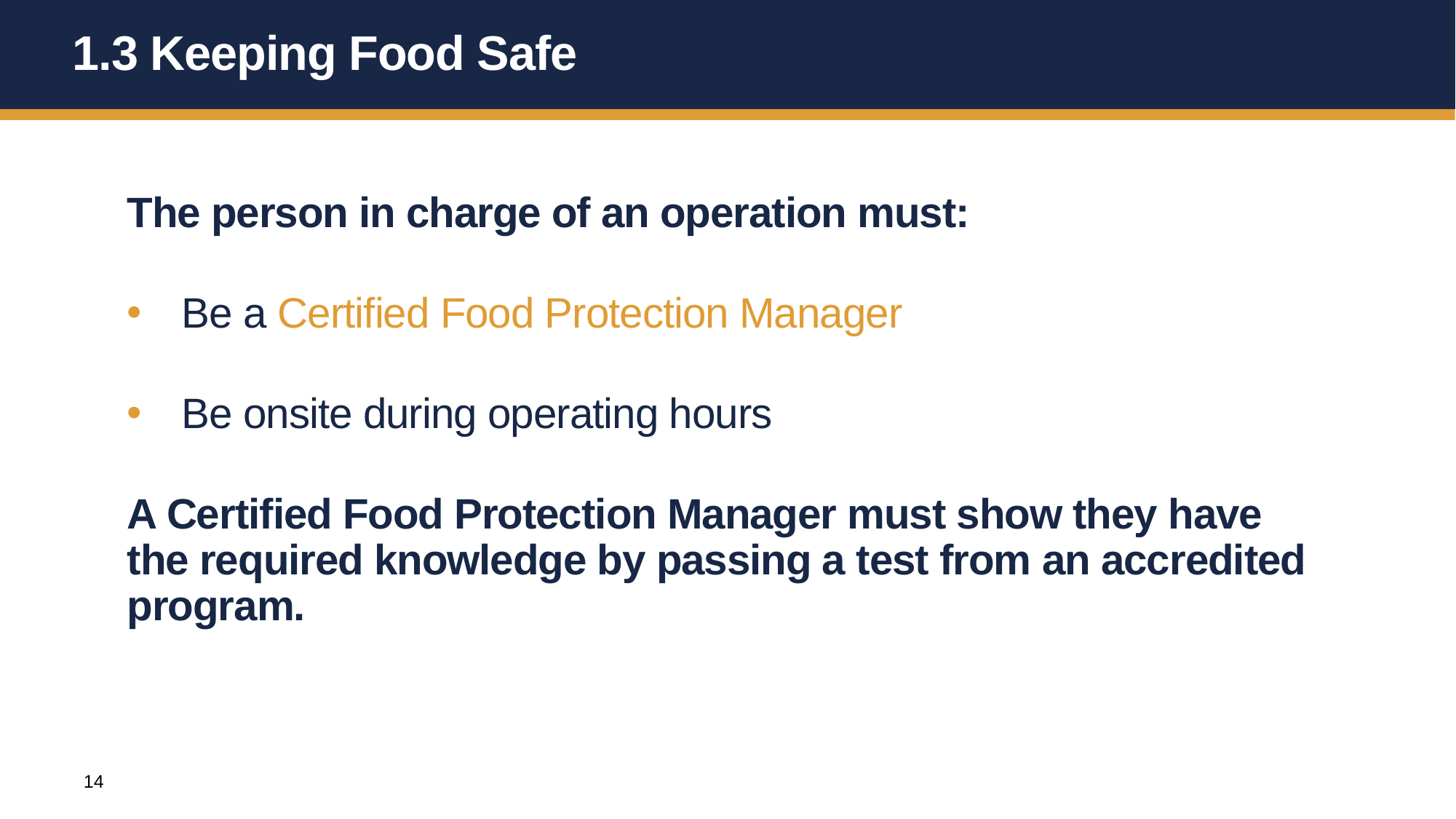

# 1.3 Keeping Food Safe
The person in charge of an operation must:
Be a Certified Food Protection Manager
Be onsite during operating hours
A Certified Food Protection Manager must show they have the required knowledge by passing a test from an accredited program.

14